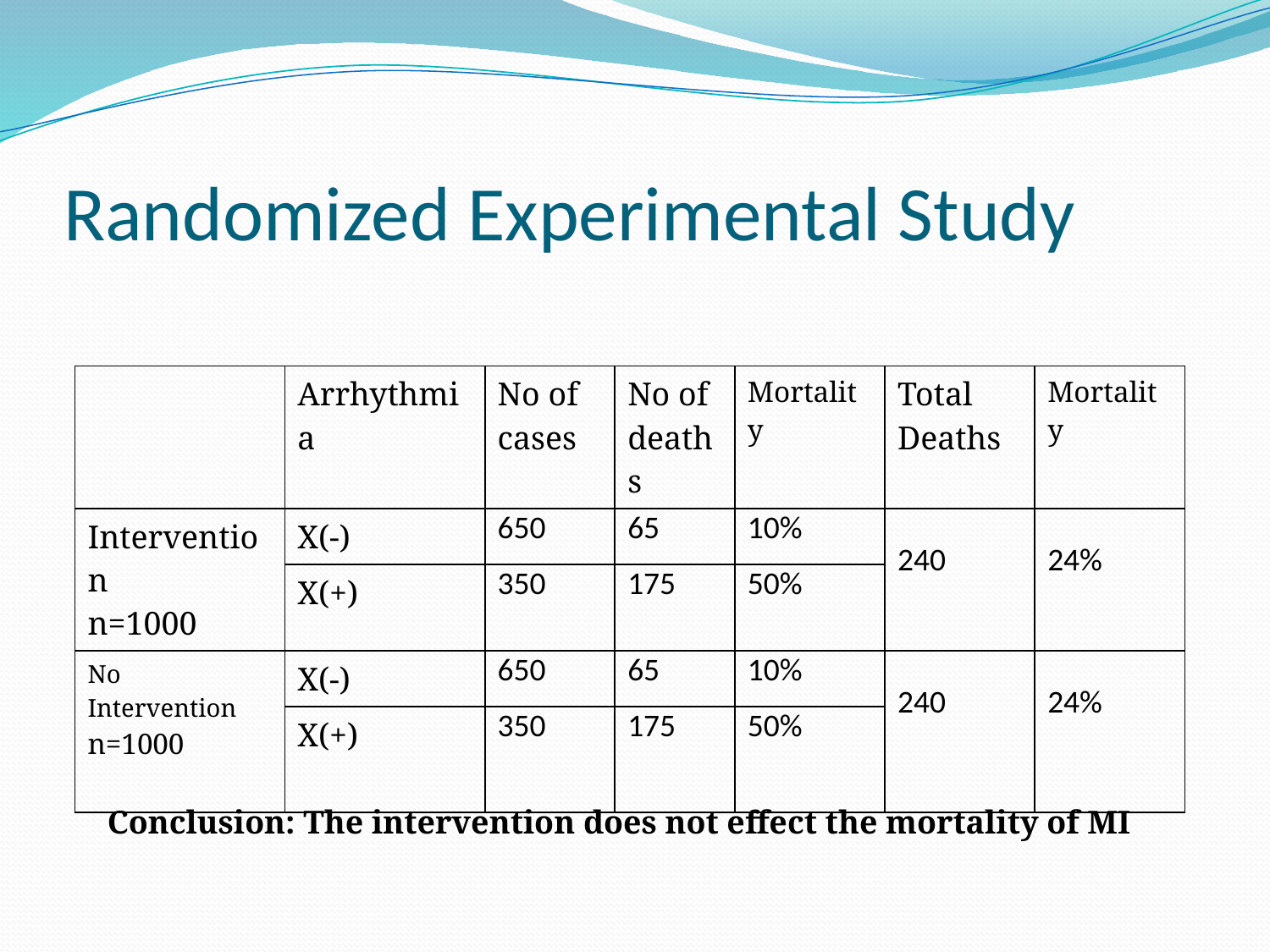

# Randomized Experimental Study
|  | Arrhythmia | No of cases | No of deaths | Mortality | Total Deaths | Mortality |
| --- | --- | --- | --- | --- | --- | --- |
| Intervention n=1000 | X(-) | 650 | 65 | 10% | 240 | 24% |
|  | X(+) | 350 | 175 | 50% |  |  |
| No Intervention n=1000 | X(-) | 650 | 65 | 10% | 240 | 24% |
|  | X(+) | 350 | 175 | 50% |  |  |
Conclusion: The intervention does not effect the mortality of MI